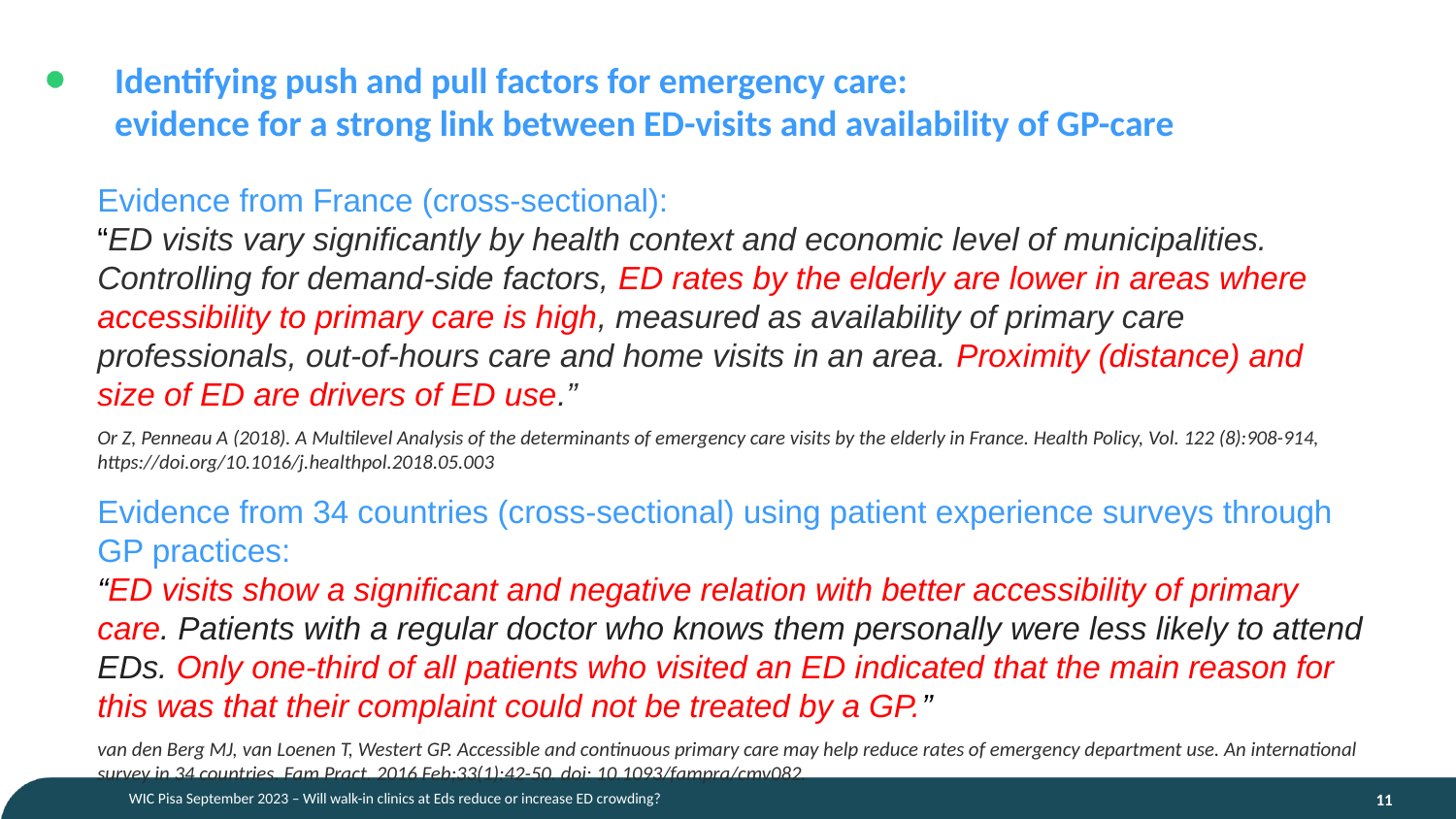

# Identifying push and pull factors for emergency care: evidence for a strong link between ED-visits and availability of GP-care
Evidence from France (cross-sectional):
“ED visits vary significantly by health context and economic level of municipalities. Controlling for demand-side factors, ED rates by the elderly are lower in areas where accessibility to primary care is high, measured as availability of primary care professionals, out-of-hours care and home visits in an area. Proximity (distance) and size of ED are drivers of ED use.”
Or Z, Penneau A (2018). A Multilevel Analysis of the determinants of emergency care visits by the elderly in France. Health Policy, Vol. 122 (8):908-914, https://doi.org/10.1016/j.healthpol.2018.05.003
Evidence from 34 countries (cross-sectional) using patient experience surveys through GP practices:
“ED visits show a significant and negative relation with better accessibility of primary care. Patients with a regular doctor who knows them personally were less likely to attend EDs. Only one-third of all patients who visited an ED indicated that the main reason for this was that their complaint could not be treated by a GP.”
van den Berg MJ, van Loenen T, Westert GP. Accessible and continuous primary care may help reduce rates of emergency department use. An international survey in 34 countries. Fam Pract. 2016 Feb;33(1):42-50. doi: 10.1093/fampra/cmv082.
WIC Pisa September 2023 – Will walk-in clinics at Eds reduce or increase ED crowding?